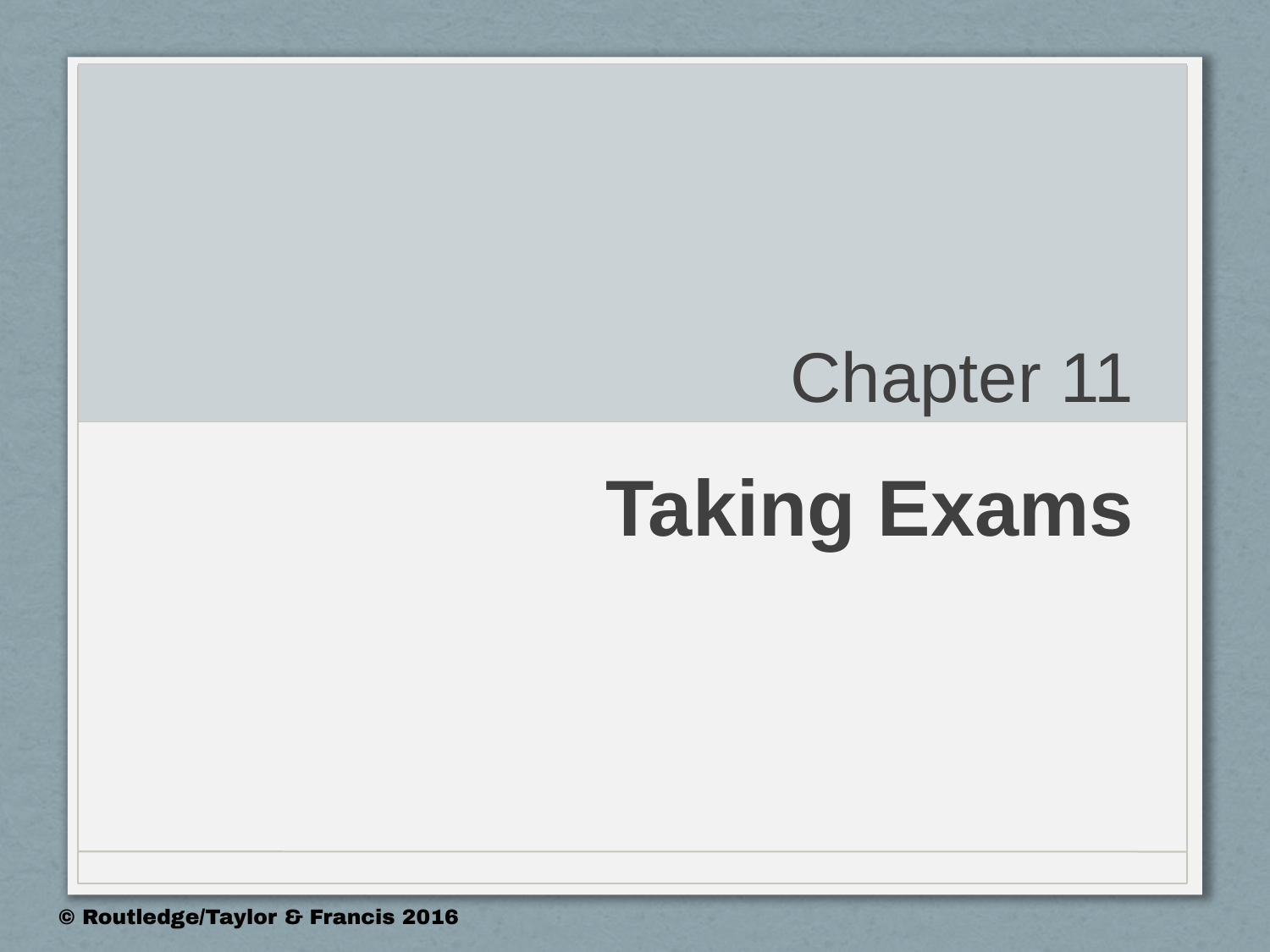

# Chapter 11
Taking Exams
© Routledge/Taylor & Francis 2016